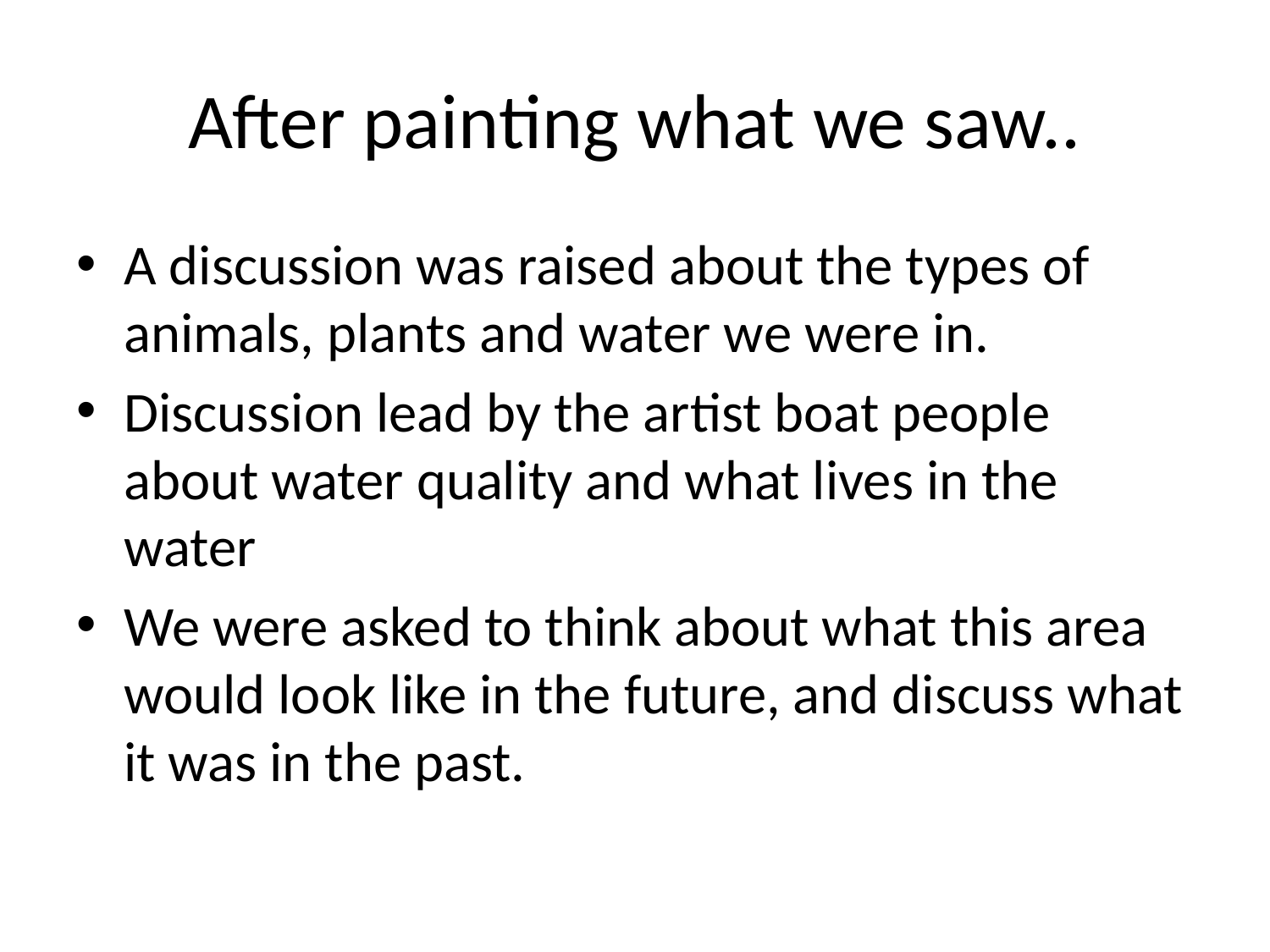

# After painting what we saw..
A discussion was raised about the types of animals, plants and water we were in.
Discussion lead by the artist boat people about water quality and what lives in the water
We were asked to think about what this area would look like in the future, and discuss what it was in the past.